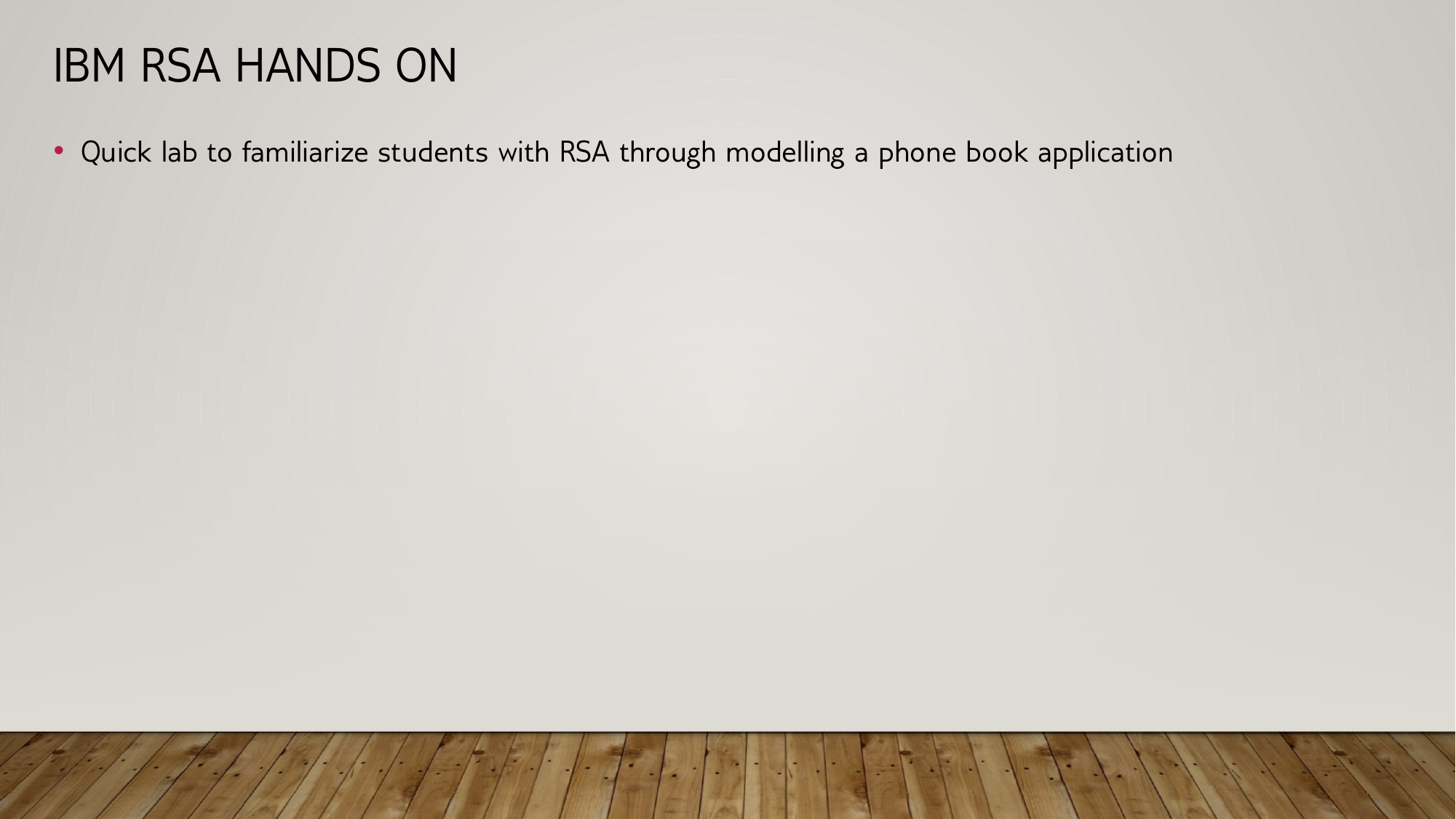

# IBM RSA hands on
Quick lab to familiarize students with RSA through modelling a phone book application